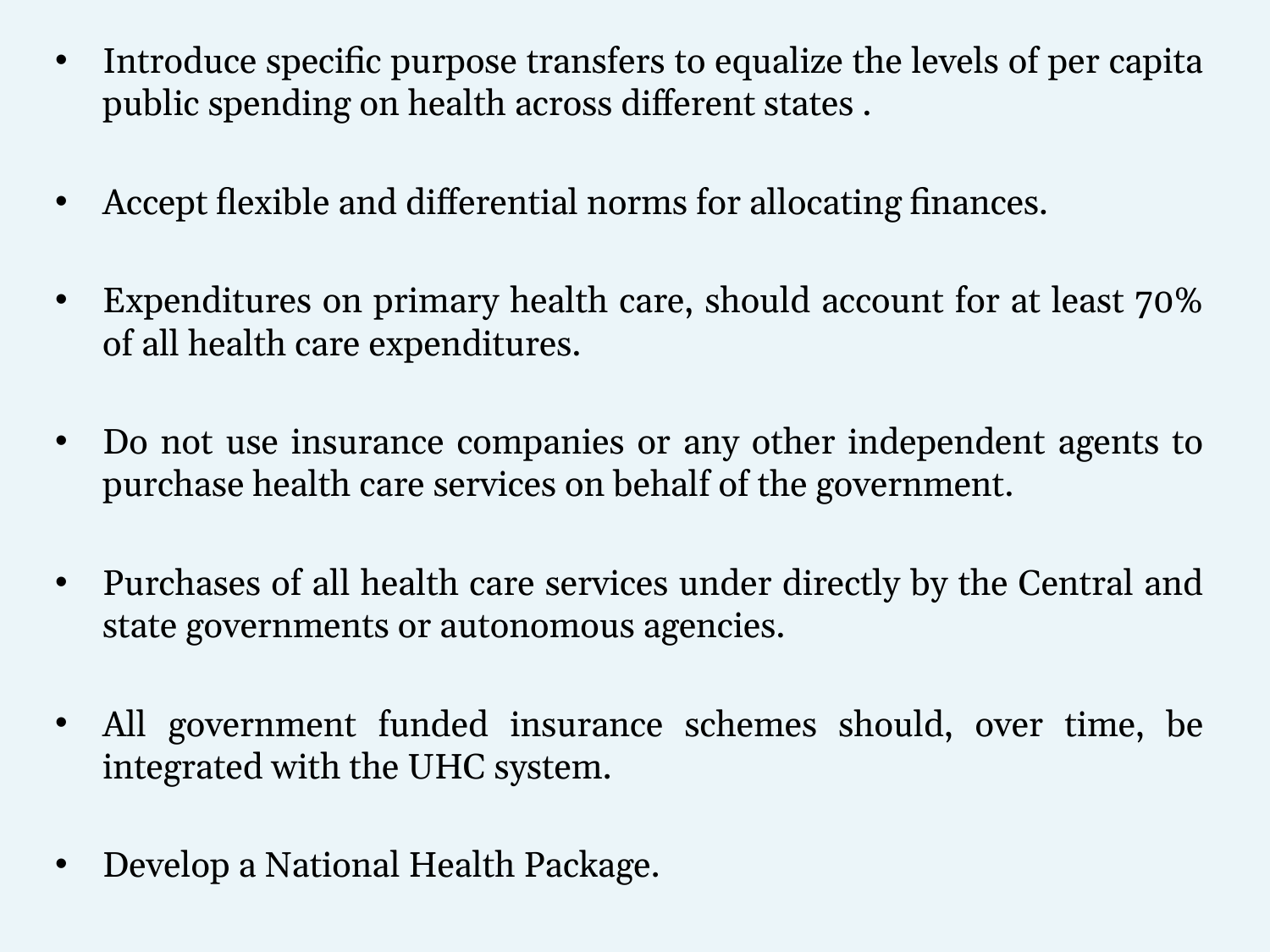

Introduce specific purpose transfers to equalize the levels of per capita public spending on health across different states .

Accept flexible and differential norms for allocating finances.

Expenditures on primary health care, should account for at least 70% of all health care expenditures.

Do not use insurance companies or any other independent agents to purchase health care services on behalf of the government.

Purchases of all health care services under directly by the Central and state governments or autonomous agencies.

All government funded insurance schemes should, over time, be integrated with the UHC system.

Develop a National Health Package.